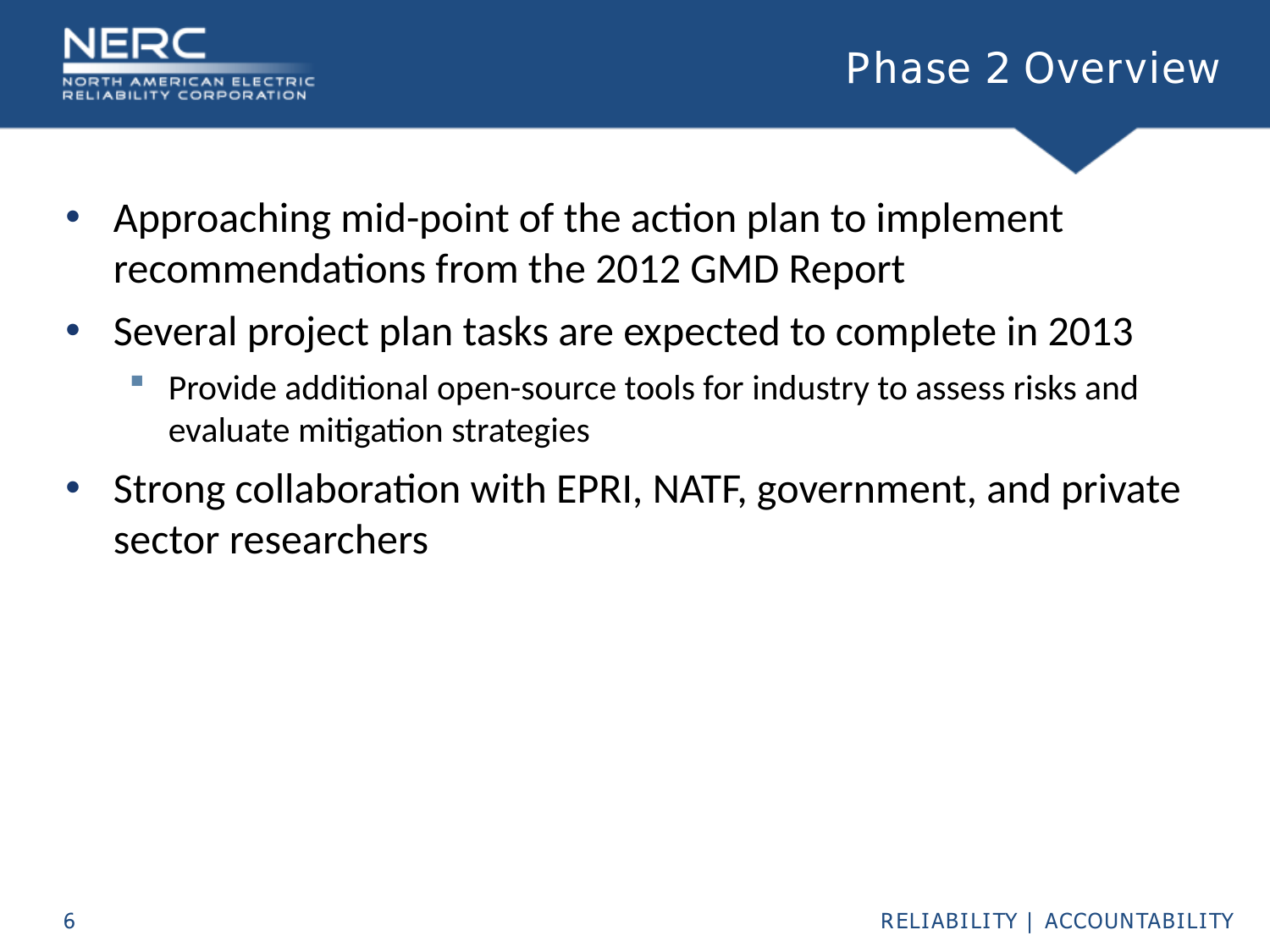

# Phase 2 Overview
Approaching mid-point of the action plan to implement recommendations from the 2012 GMD Report
Several project plan tasks are expected to complete in 2013
Provide additional open-source tools for industry to assess risks and evaluate mitigation strategies
Strong collaboration with EPRI, NATF, government, and private sector researchers